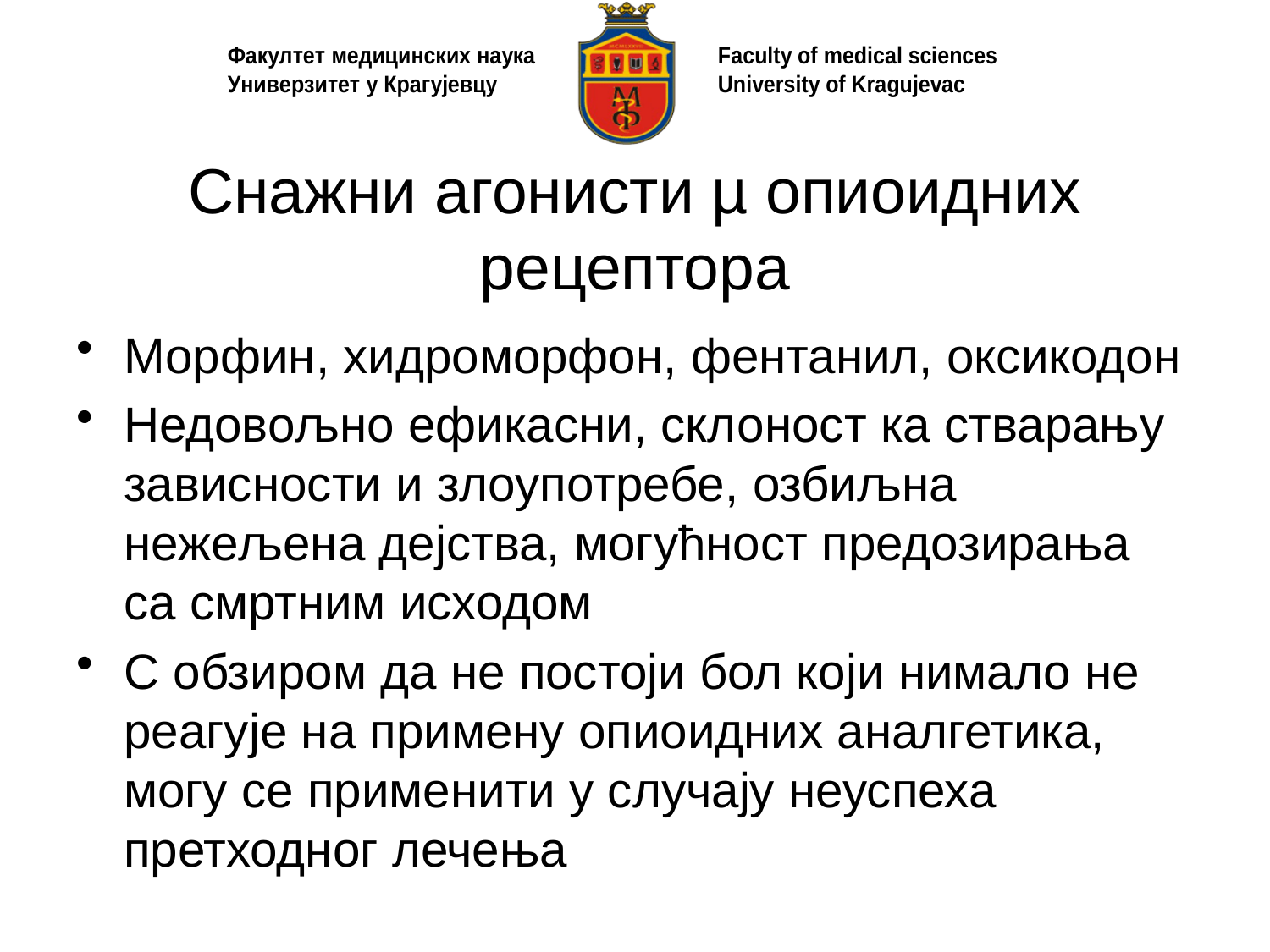

# Снажни агонисти µ опиоидних рецептора
Морфин, хидроморфон, фентанил, оксикодон
Недовољно ефикасни, склоност ка стварању зависности и злоупотребе, озбиљна нежељена дејства, могућност предозирања са смртним исходом
С обзиром да не постоји бол који нимало не реагује на примену опиоидних аналгетика, могу се применити у случају неуспеха претходног лечења